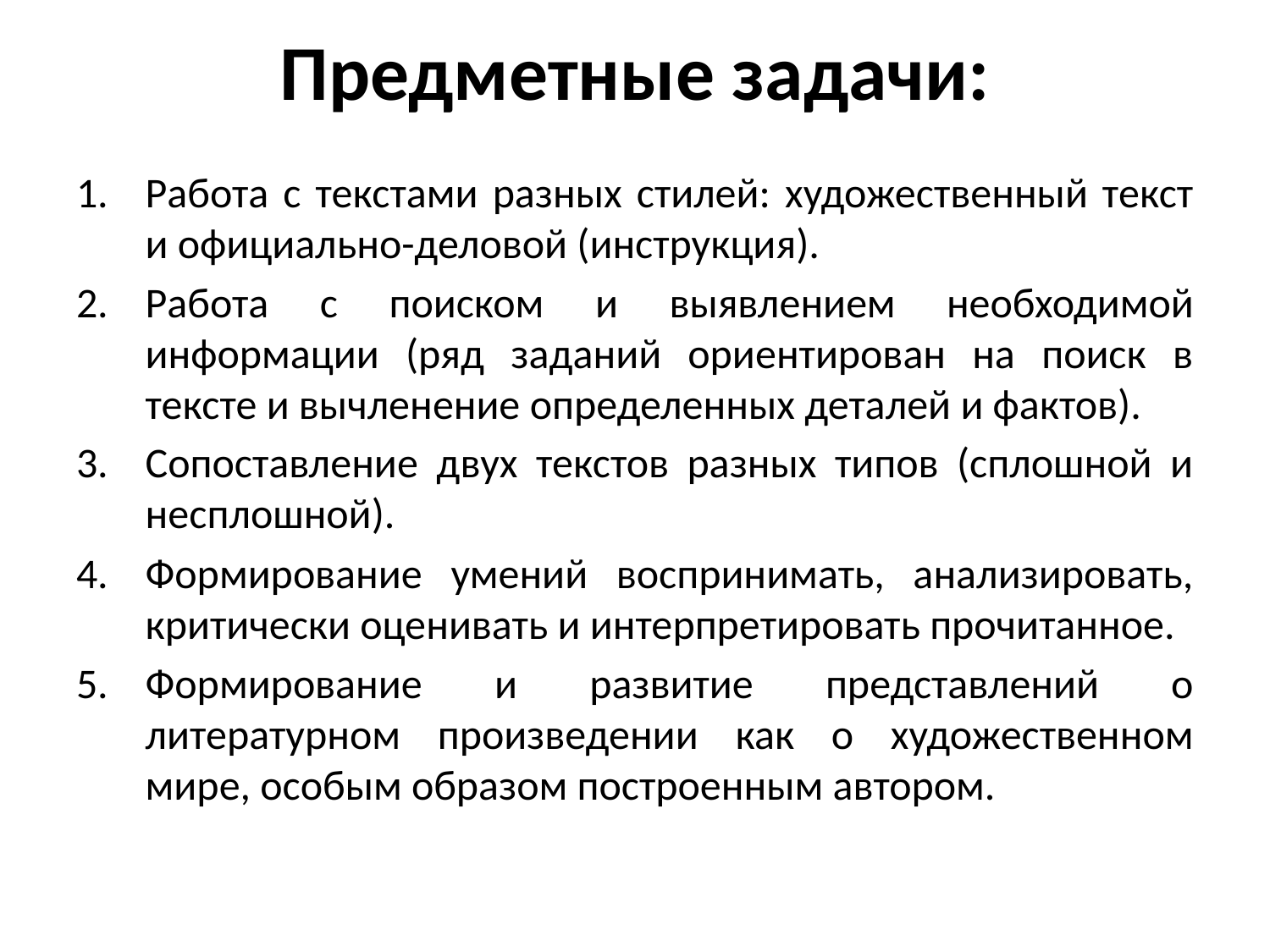

# Предметные задачи:
Работа с текстами разных стилей: художественный текст и официально-деловой (инструкция).
Работа с поиском и выявлением необходимой информации (ряд заданий ориентирован на поиск в тексте и вычленение определенных деталей и фактов).
Сопоставление двух текстов разных типов (сплошной и несплошной).
Формирование умений воспринимать, анализировать, критически оценивать и интерпретировать прочитанное.
Формирование и развитие представлений о литературном произведении как о художественном мире, особым образом построенным автором.